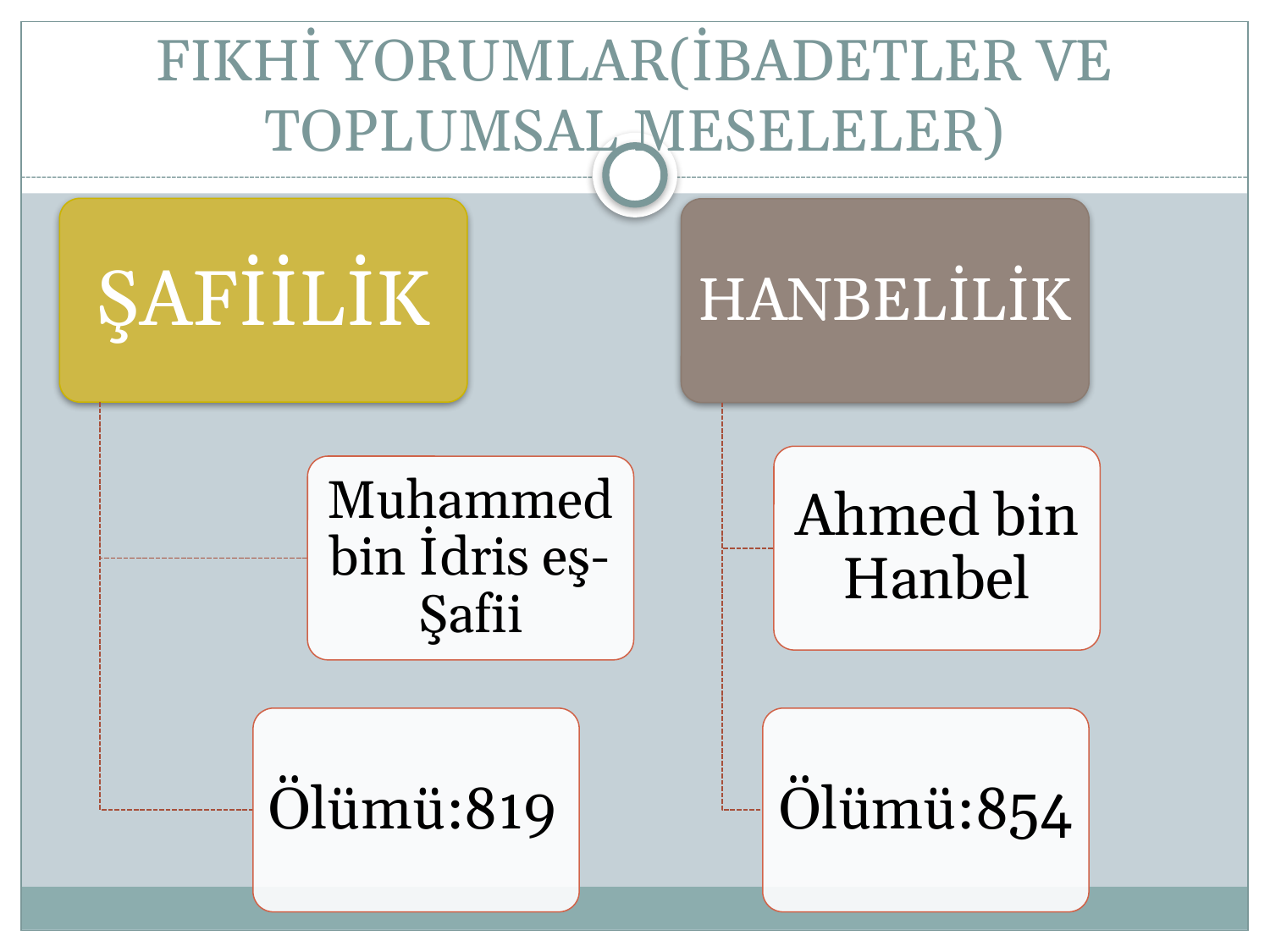

# FIKHİ YORUMLAR(İBADETLER VE TOPLUMSAL MESELELER)
ŞAFİİLİK
Muhammed bin İdris eş-Şafii
Ölümü:819
HANBELİLİK
Ahmed bin Hanbel
Ölümü:854